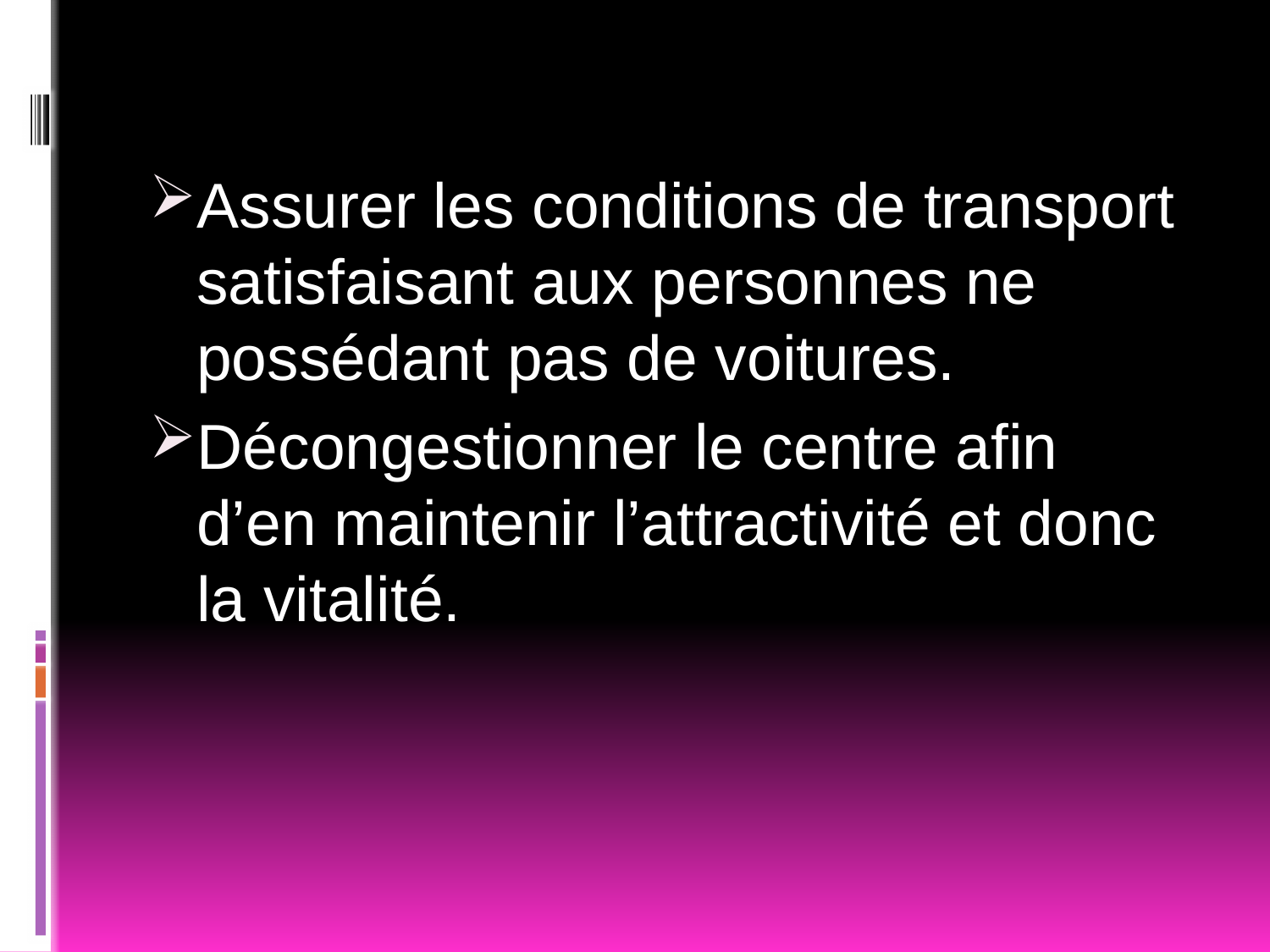

Assurer les conditions de transport satisfaisant aux personnes ne possédant pas de voitures.
Décongestionner le centre afin d’en maintenir l’attractivité et donc la vitalité.